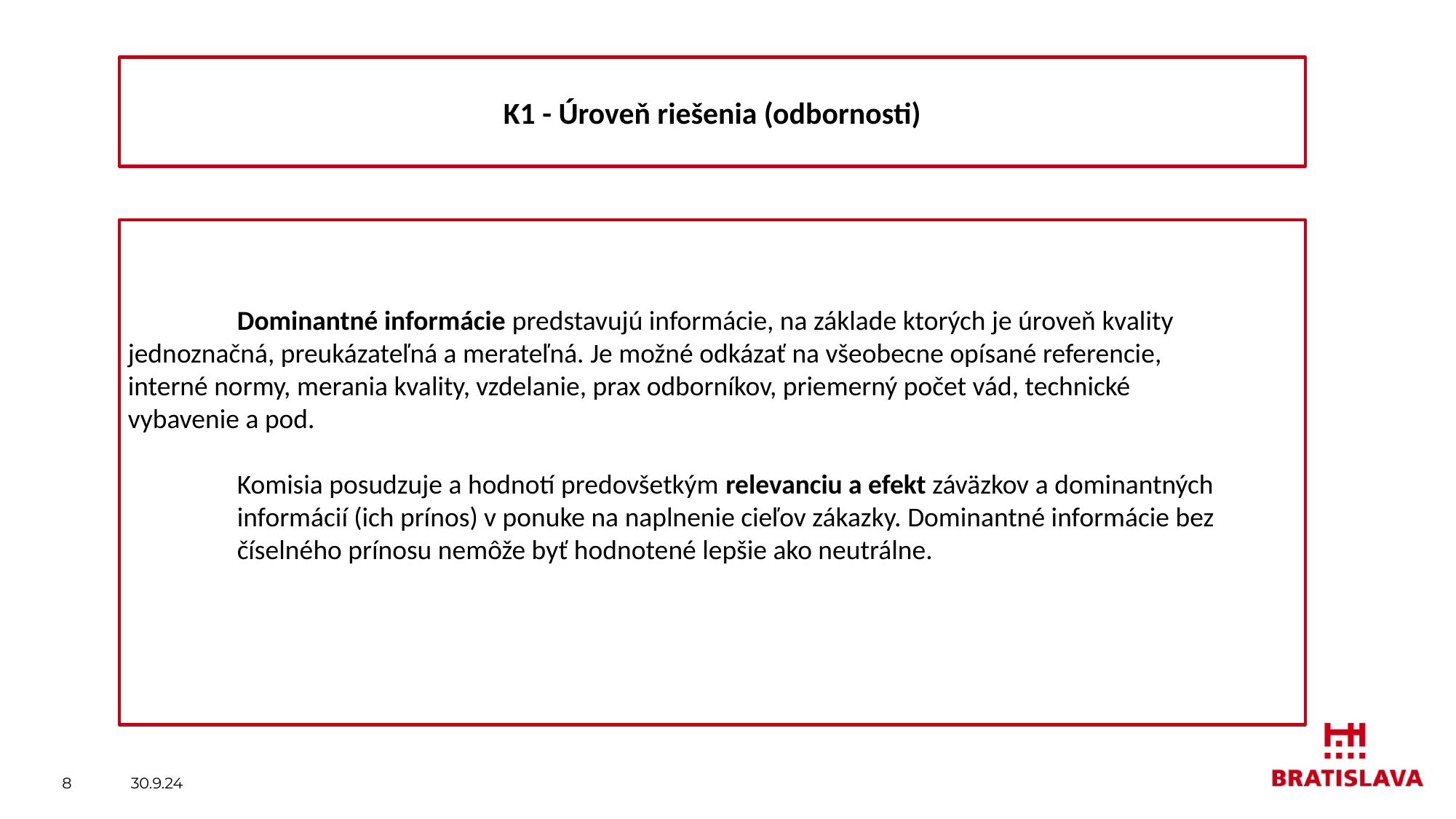

K1 - Úroveň riešenia (odbornosti)

	Dominantné informácie predstavujú informácie, na základe ktorých je úroveň kvality 	jednoznačná, preukázateľná a merateľná. Je možné odkázať na všeobecne opísané referencie, 	interné normy, merania kvality, vzdelanie, prax odborníkov, priemerný počet vád, technické 	vybavenie a pod.

	Komisia posudzuje a hodnotí predovšetkým relevanciu a efekt záväzkov a dominantných 	informácií (ich prínos) v ponuke na naplnenie cieľov zákazky. Dominantné informácie bez 	číselného prínosu nemôže byť hodnotené lepšie ako neutrálne.

8
30.9.24